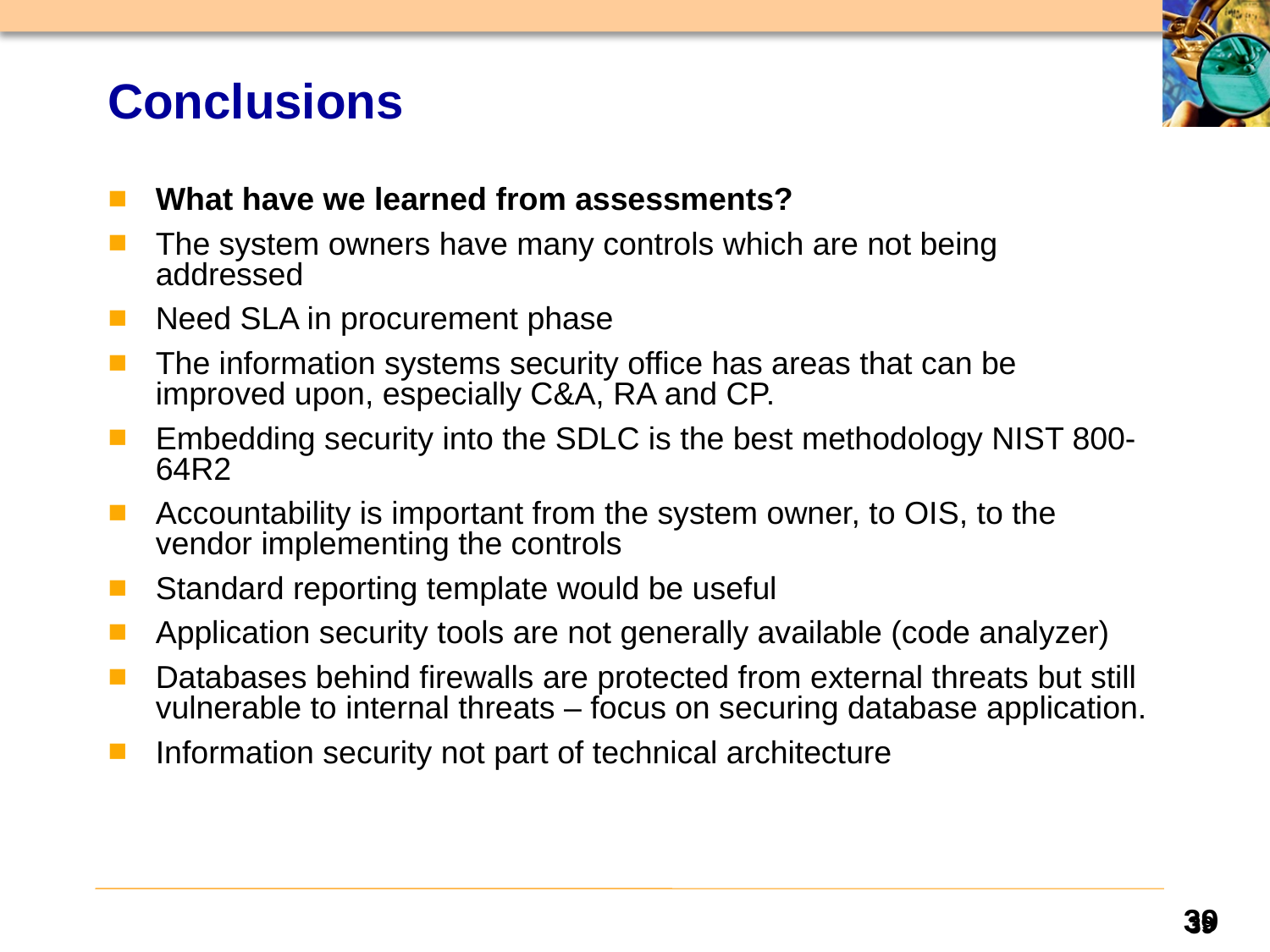

# Conclusions
What have we learned from assessments?
The system owners have many controls which are not being addressed
Need SLA in procurement phase
The information systems security office has areas that can be improved upon, especially C&A, RA and CP.
Embedding security into the SDLC is the best methodology NIST 800-64R2
Accountability is important from the system owner, to OIS, to the vendor implementing the controls
Standard reporting template would be useful
Application security tools are not generally available (code analyzer)
Databases behind firewalls are protected from external threats but still vulnerable to internal threats – focus on securing database application.
Information security not part of technical architecture

39